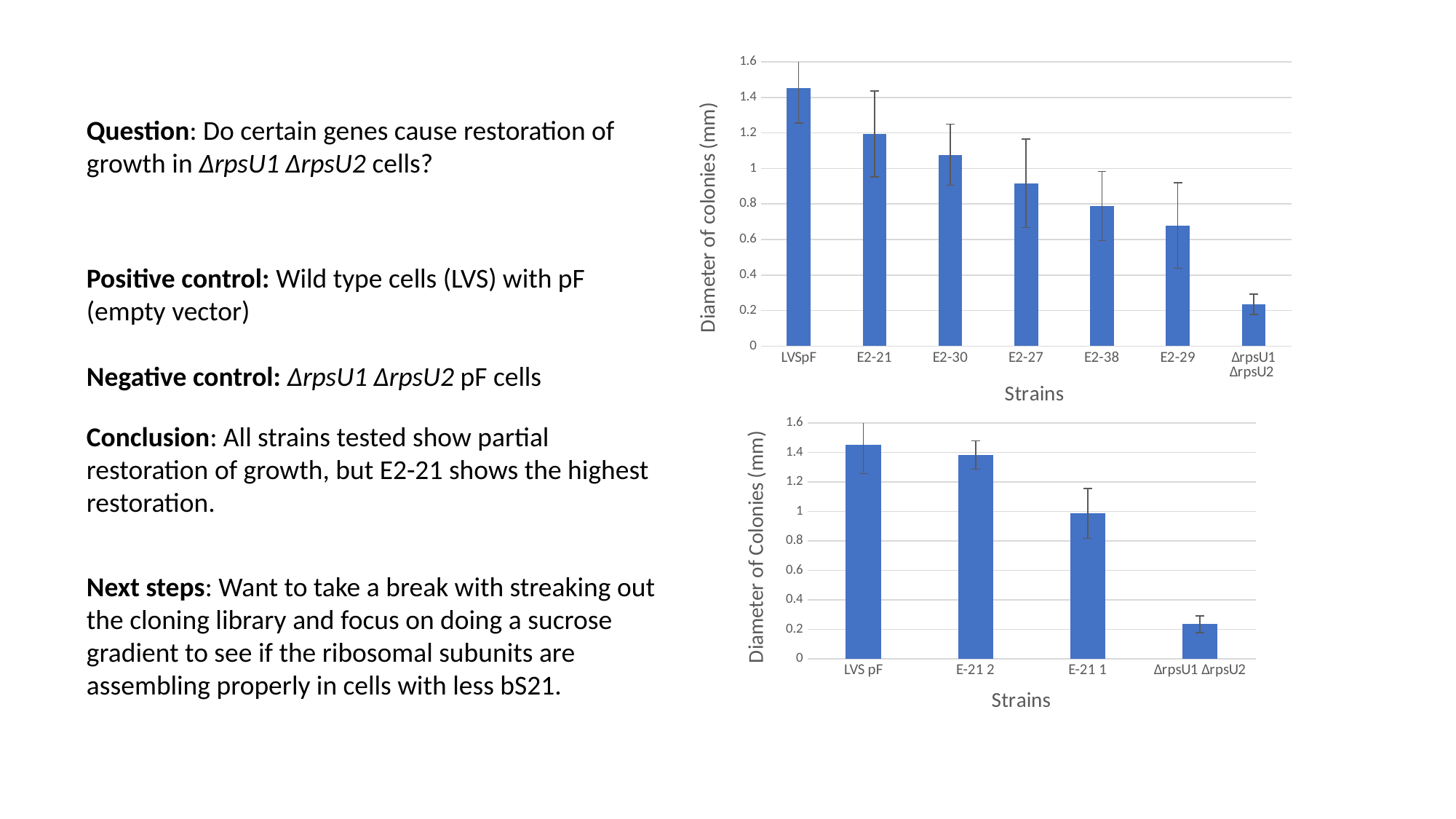

### Chart

| Category |  |
|---|---|
| LVSpF | 1.4532105263157893 |
| E2-21 | 1.1943157894736844 |
| E2-30 | 1.077 |
| E2-27 | 0.9166842105263157 |
| E2-38 | 0.7889473684210525 |
| E2-29 | 0.6786315789473685 |
| ∆rpsU1 ∆rpsU2  | 0.23526315789473684 |
Question: Do certain genes cause restoration of growth in ∆rpsU1 ∆rpsU2 cells?
Positive control: Wild type cells (LVS) with pF (empty vector)

Negative control: ∆rpsU1 ∆rpsU2 pF cells

### Chart

| Category |  |
|---|---|
| LVS pF | 1.4532105263157893 |
| E-21 2 | 1.3820999999999999 |
| E-21 1 | 0.9856666666666665 |
| ∆rpsU1 ∆rpsU2 | 0.23526315789473684 |
Conclusion: All strains tested show partial restoration of growth, but E2-21 shows the highest restoration.
Next steps: Want to take a break with streaking out the cloning library and focus on doing a sucrose gradient to see if the ribosomal subunits are assembling properly in cells with less bS21.